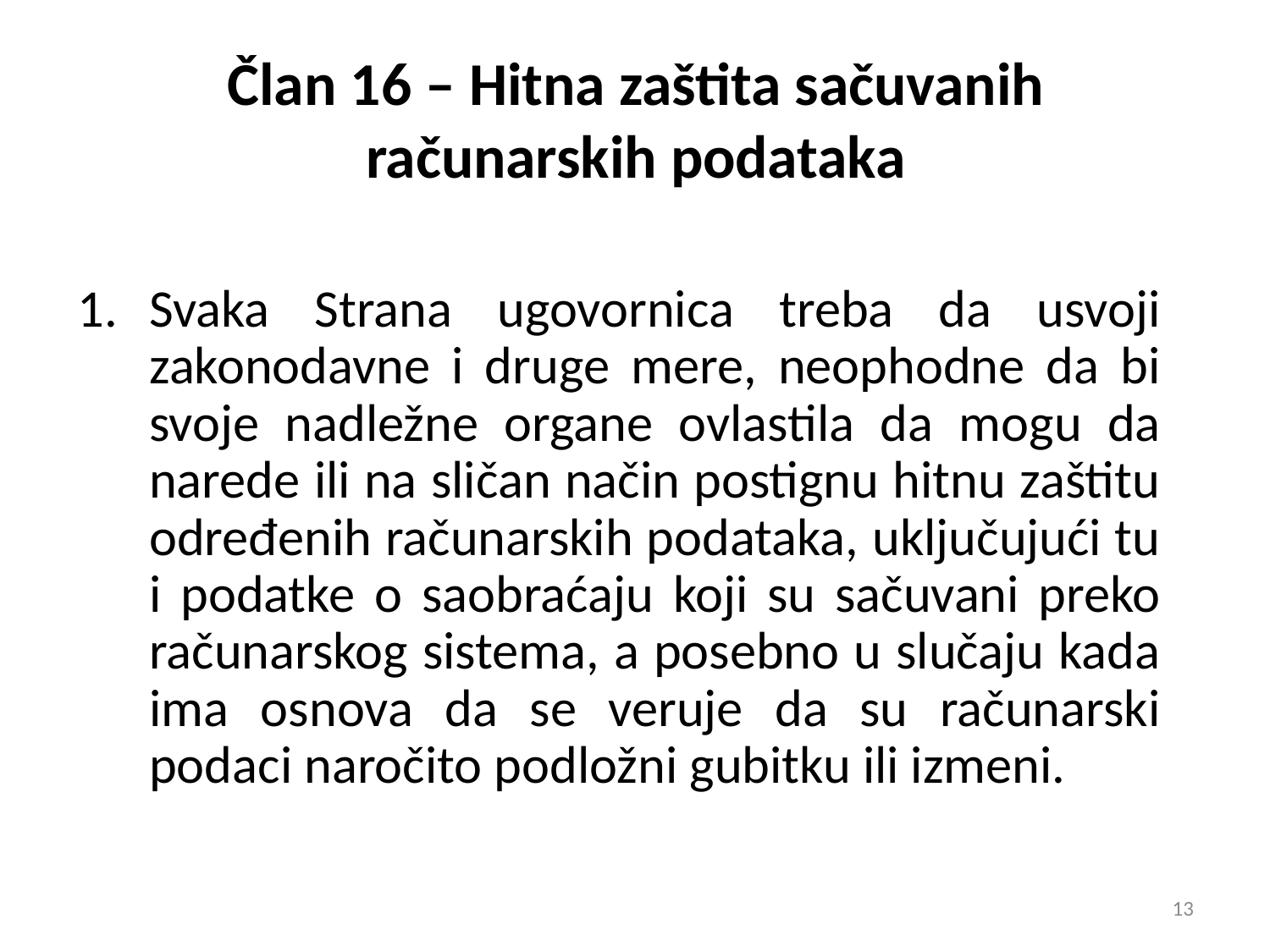

# Član 16 – Hitna zaštita sačuvanih računarskih podataka
Svaka Strana ugovornica treba da usvoji zakonodavne i druge mere, neophodne da bi svoje nadležne organe ovlastila da mogu da narede ili na sličan način postignu hitnu zaštitu određenih računarskih podataka, uključujući tu i podatke o saobraćaju koji su sačuvani preko računarskog sistema, a posebno u slučaju kada ima osnova da se veruje da su računarski podaci naročito podložni gubitku ili izmeni.
13